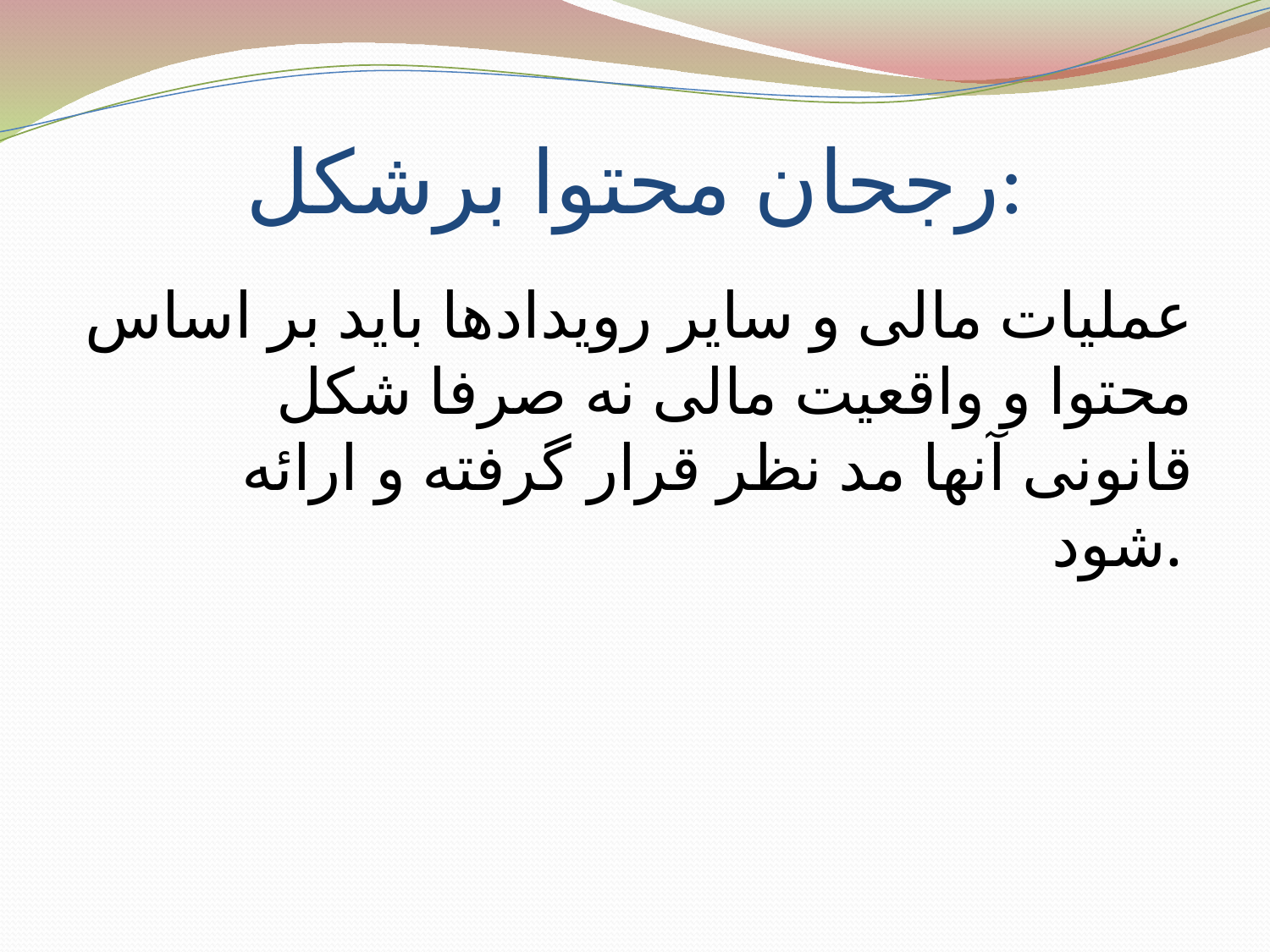

# رجحان محتوا برشکل:
عملیات مالی و سایر رویدادها باید بر اساس محتوا و واقعیت مالی نه صرفا شکل قانونی آنها مد نظر قرار گرفته و ارائه شود.